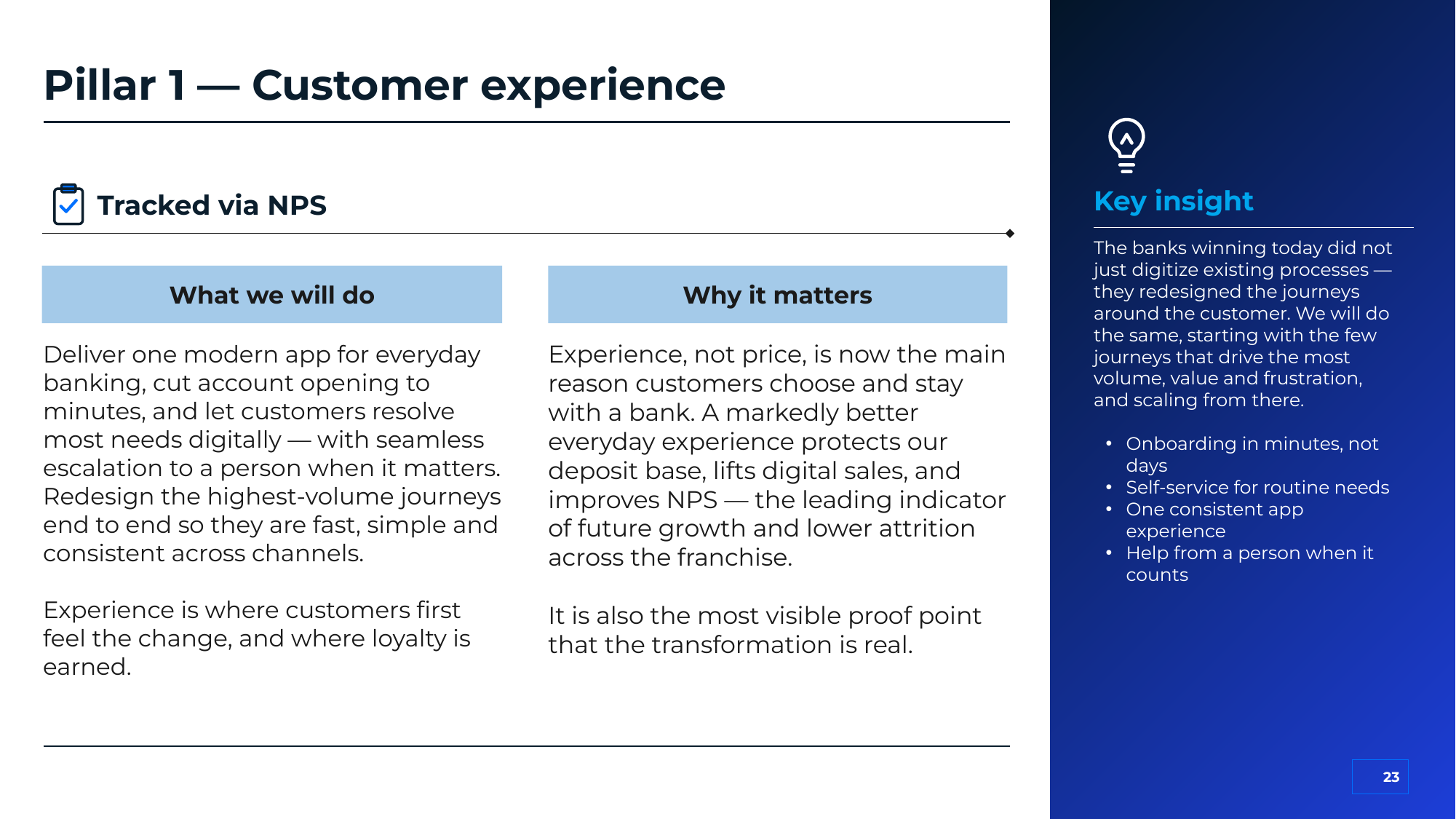

# Pillar 1 — Customer experience

Tracked via NPS
Key insight
The banks winning today did not just digitize existing processes — they redesigned the journeys around the customer. We will do the same, starting with the few journeys that drive the most volume, value and frustration, and scaling from there.

Onboarding in minutes, not days
Self-service for routine needs
One consistent app experience
Help from a person when it counts

What we will do
Why it matters
Deliver one modern app for everyday banking, cut account opening to minutes, and let customers resolve most needs digitally — with seamless escalation to a person when it matters. Redesign the highest-volume journeys end to end so they are fast, simple and consistent across channels.

Experience is where customers first feel the change, and where loyalty is earned.
Experience, not price, is now the main reason customers choose and stay with a bank. A markedly better everyday experience protects our deposit base, lifts digital sales, and improves NPS — the leading indicator of future growth and lower attrition across the franchise.

It is also the most visible proof point that the transformation is real.
23